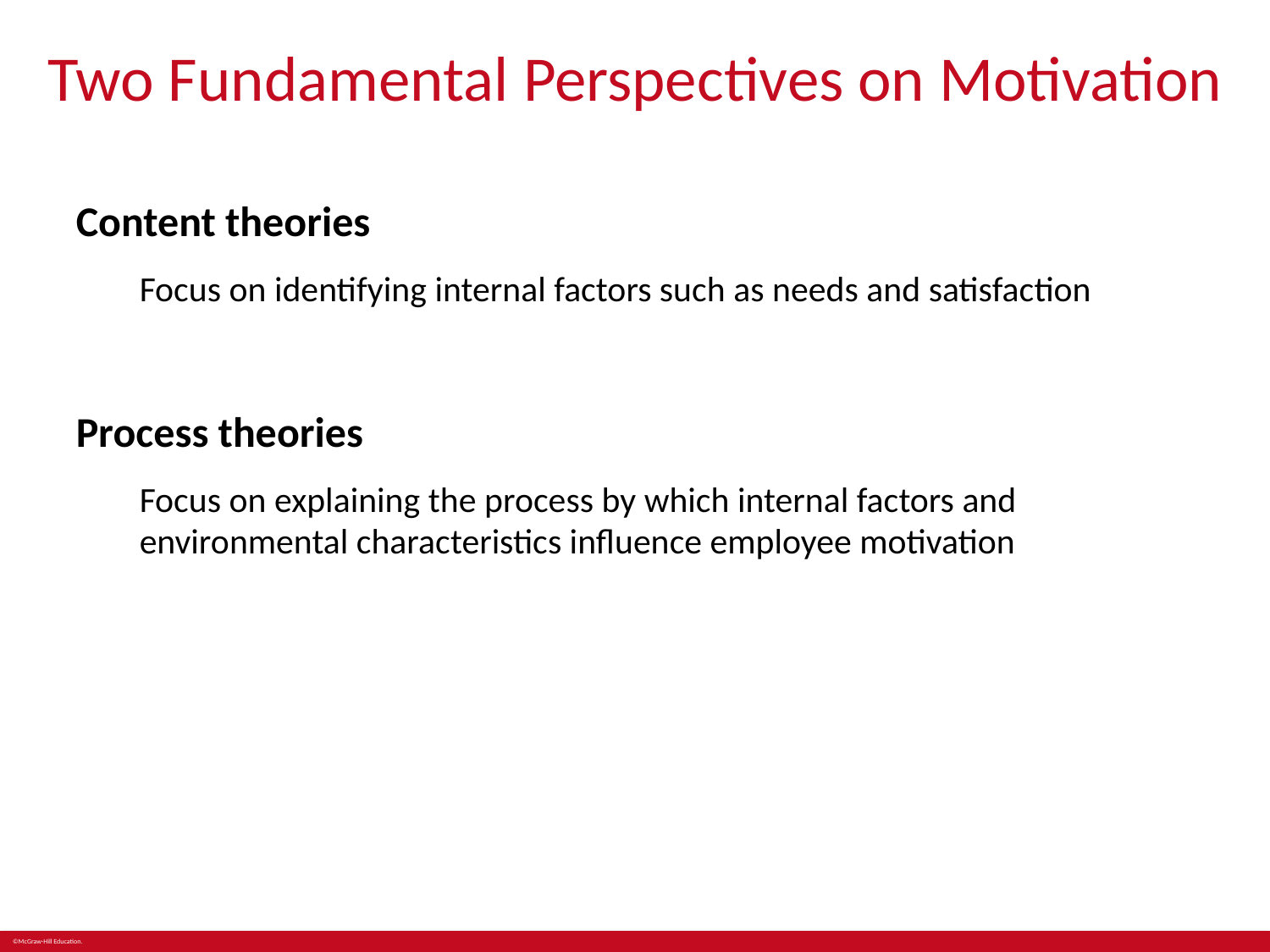

# Two Fundamental Perspectives on Motivation
Content theories
Focus on identifying internal factors such as needs and satisfaction

Process theories
Focus on explaining the process by which internal factors and environmental characteristics influence employee motivation